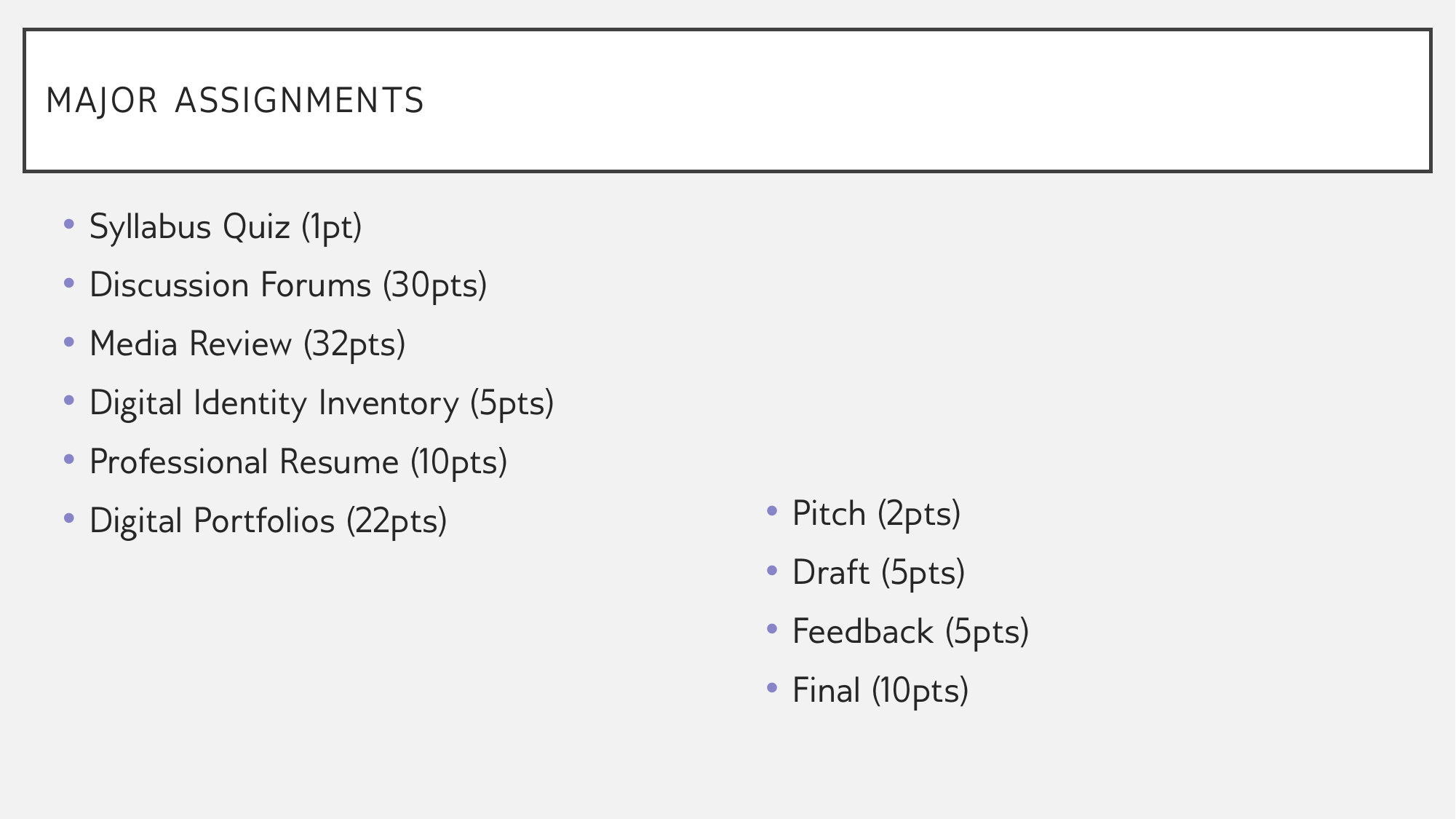

# Major Assignments
Syllabus Quiz (1pt)
Discussion Forums (30pts)
Media Review (32pts)
Digital Identity Inventory (5pts)
Professional Resume (10pts)
Digital Portfolios (22pts)
Pitch (2pts)
Draft (5pts)
Feedback (5pts)
Final (10pts)